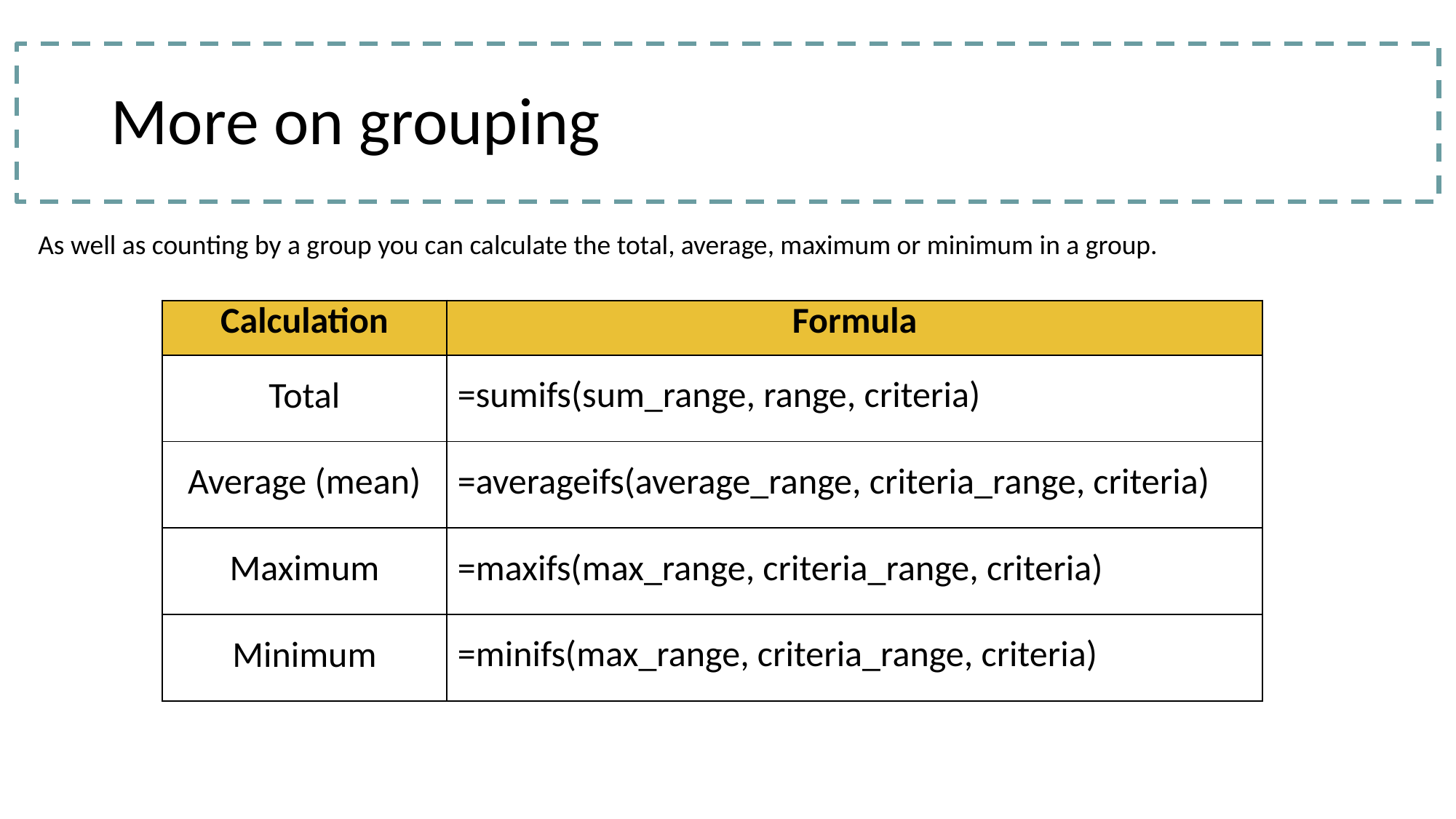

# More on grouping
As well as counting by a group you can calculate the total, average, maximum or minimum in a group.
| Calculation | Formula |
| --- | --- |
| Total | =sumifs(sum\_range, range, criteria) |
| Average (mean) | =averageifs(average\_range, criteria\_range, criteria) |
| Maximum | =maxifs(max\_range, criteria\_range, criteria) |
| Minimum | =minifs(max\_range, criteria\_range, criteria) |